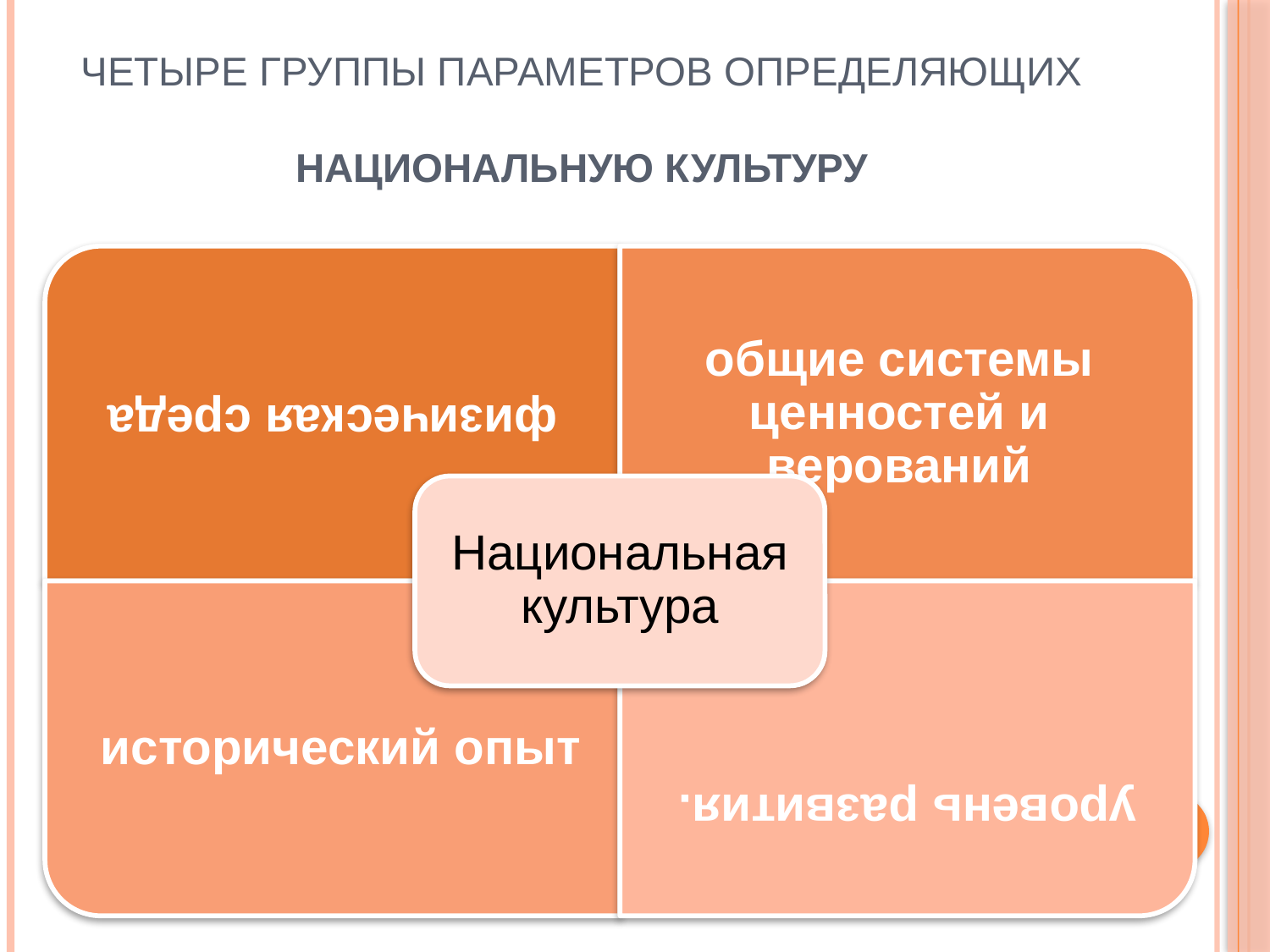

# Четыре группы параметров определяющих НАЦИОНАЛЬНУЮ КУЛЬТУРУ
физическая среда
общие системы ценностей и верований
исторический опыт
уровень развития.

Национальная культура